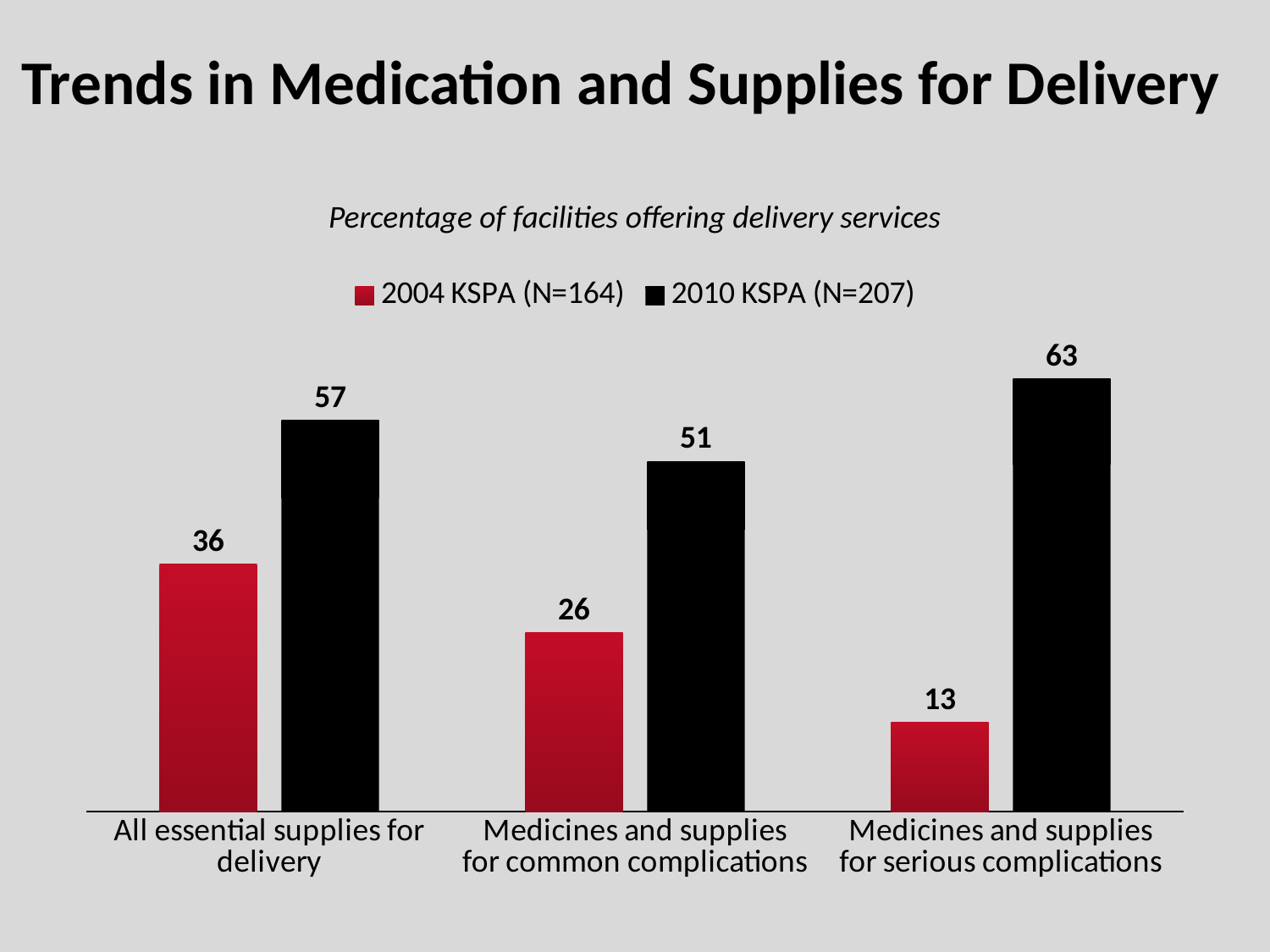

# Trends in Medication and Supplies for Delivery
Percentage of facilities offering delivery services

### Chart

| Category | 2004 KSPA (N=164) | 2010 KSPA (N=207) |
|---|---|---|
| All essential supplies for delivery | 36.0 | 57.0 |
| Medicines and supplies for common complications | 26.0 | 51.0 |
| Medicines and supplies for serious complications | 13.0 | 63.0 |